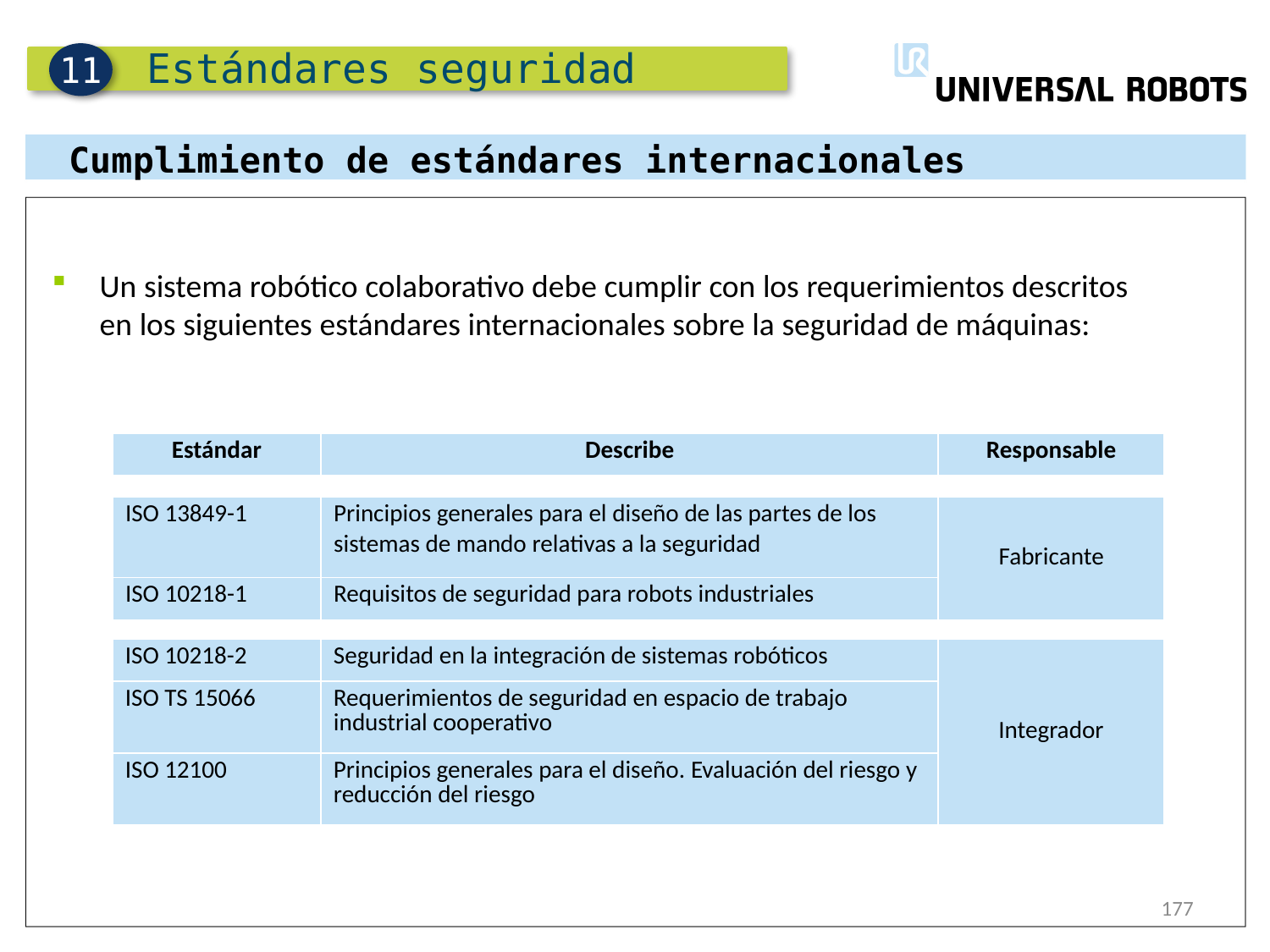

Estándares seguridad

11

Cumplimiento de estándares internacionales

Un sistema robótico colaborativo debe cumplir con los requerimientos descritos en los siguientes estándares internacionales sobre la seguridad de máquinas:

| Estándar | Describe | Responsable |
| --- | --- | --- |
| ISO 13849-1 | Principios generales para el diseño de las partes de los sistemas de mando relativas a la seguridad | Fabricante |
| --- | --- | --- |
| ISO 10218-1 | Requisitos de seguridad para robots industriales |  |
| ISO 10218-2 | Seguridad en la integración de sistemas robóticos | Integrador |
| --- | --- | --- |
| ISO TS 15066 | Requerimientos de seguridad en espacio de trabajo industrial cooperativo |  |
| ISO 12100 | Principios generales para el diseño. Evaluación del riesgo y reducción del riesgo |  |
177